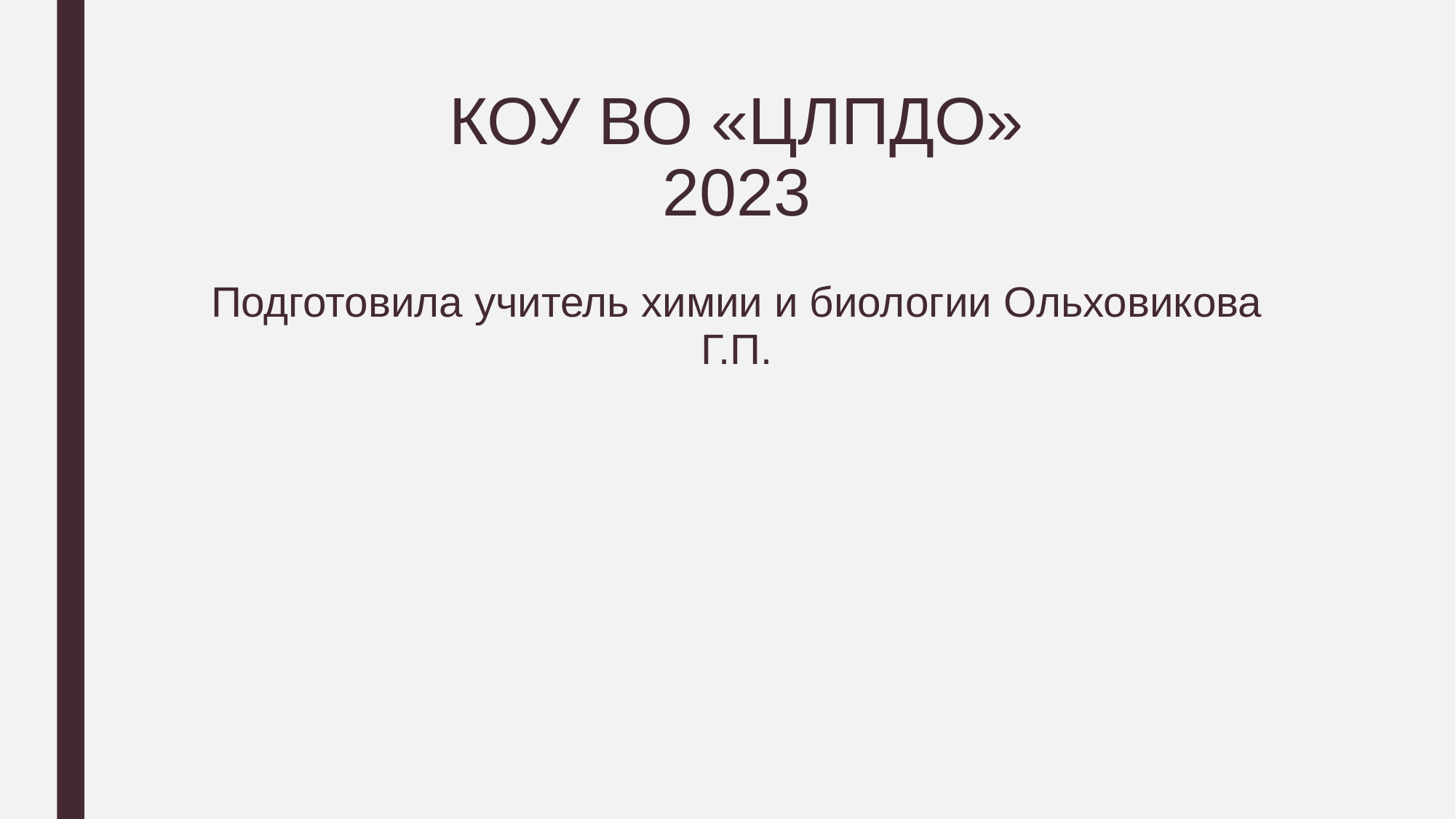

# КОУ ВО «ЦЛПДО» 2023
Подготовила учитель химии и биологии Ольховикова Г.П.